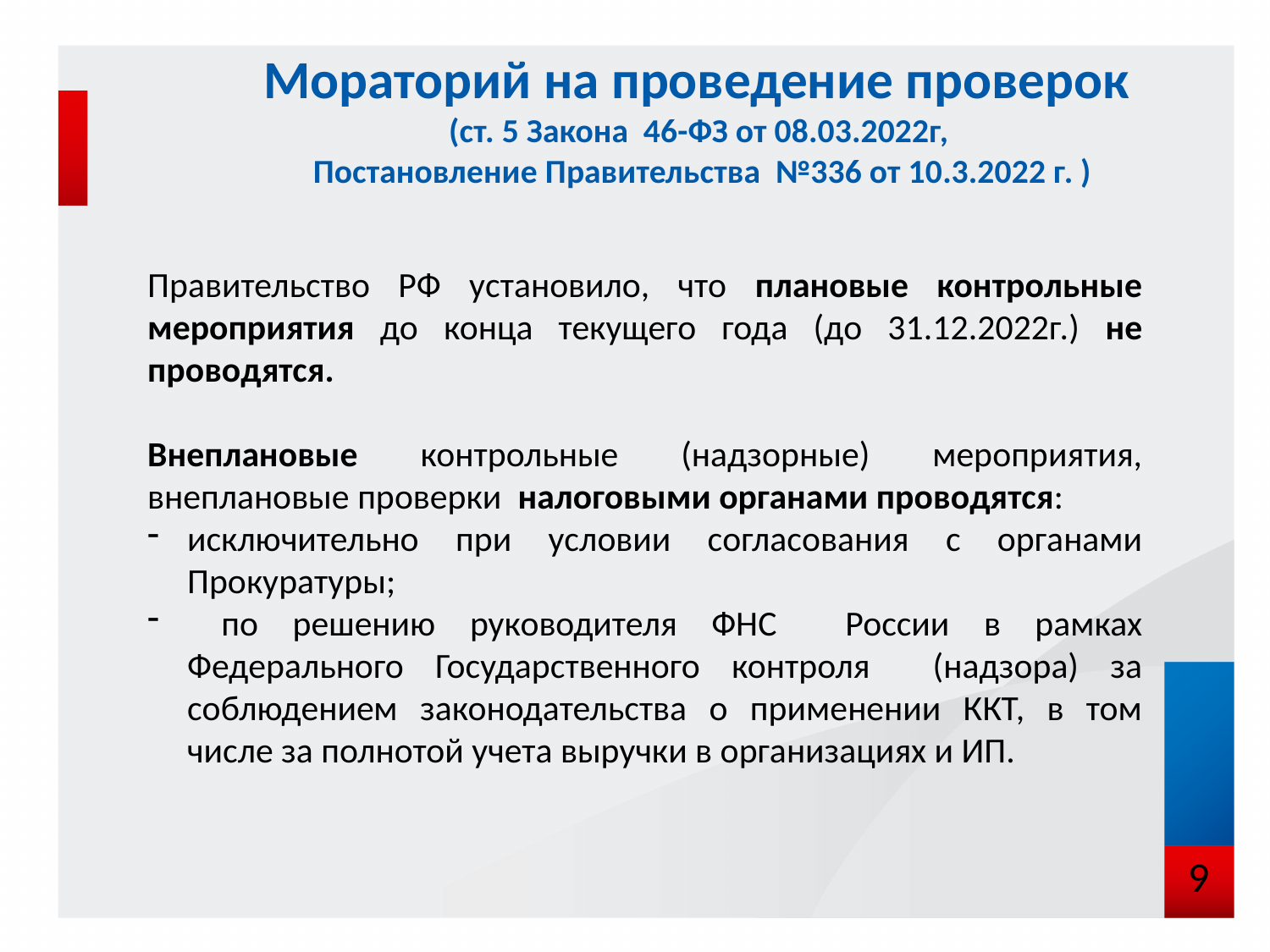

Мораторий на проведение проверок
(ст. 5 Закона  46-ФЗ от 08.03.2022г,
Постановление Правительства  №336 от 10.3.2022 г. )
Правительство РФ установило, что плановые контрольные мероприятия до конца текущего года (до 31.12.2022г.) не проводятся.

Внеплановые контрольные (надзорные) мероприятия, внеплановые проверки  налоговыми органами проводятся:
исключительно при условии согласования с органами Прокуратуры;
 по решению руководителя ФНС  России в рамках Федерального Государственного контроля  (надзора) за соблюдением законодательства о применении ККТ, в том числе за полнотой учета выручки в организациях и ИП.
9